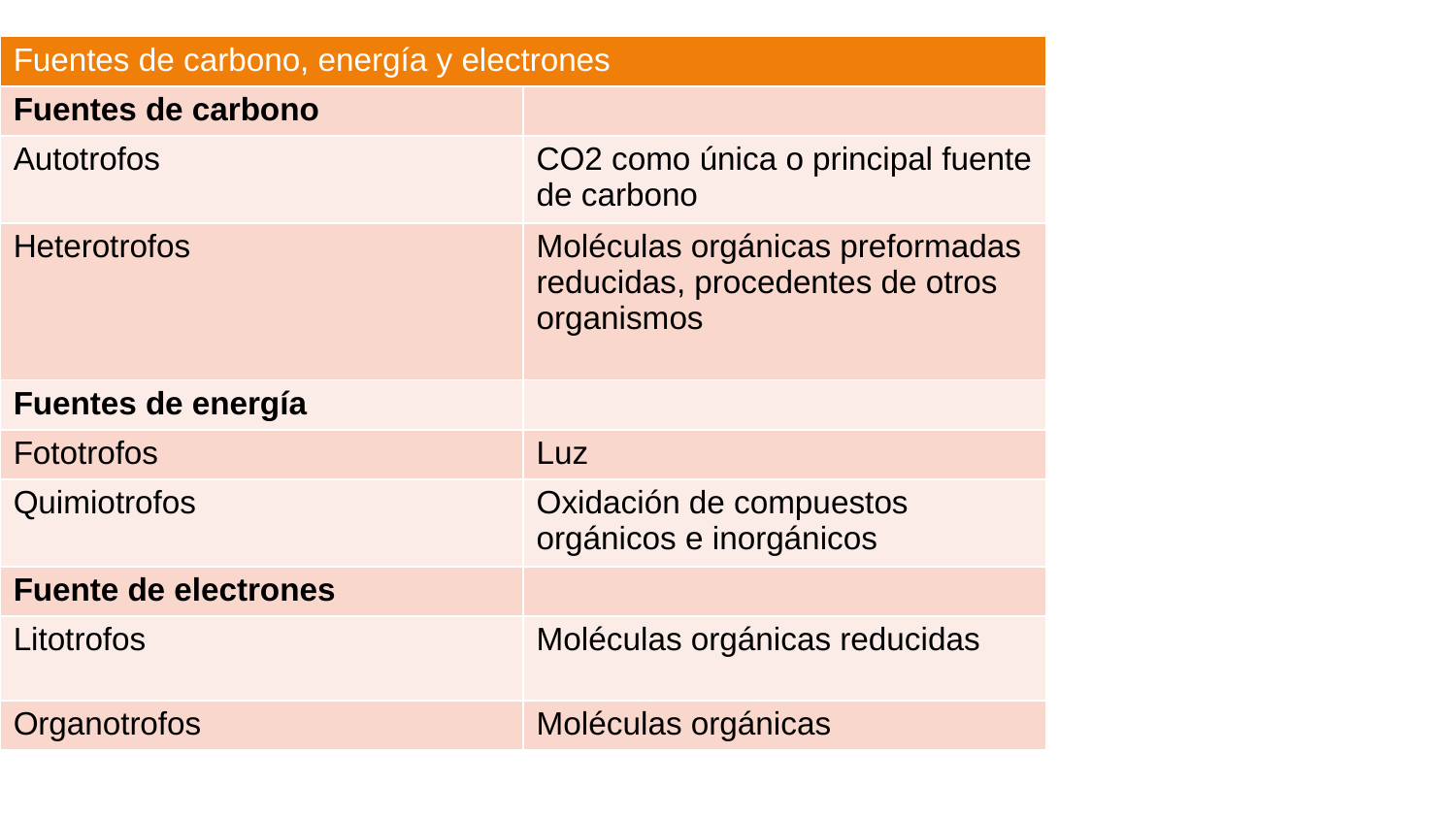

| Fuentes de carbono, energía y electrones |  |
| --- | --- |
| Fuentes de carbono |  |
| Autotrofos | CO2 como única o principal fuente de carbono |
| Heterotrofos | Moléculas orgánicas preformadas reducidas, procedentes de otros organismos |
| Fuentes de energía |  |
| Fototrofos | Luz |
| Quimiotrofos | Oxidación de compuestos orgánicos e inorgánicos |
| Fuente de electrones |  |
| Litotrofos | Moléculas orgánicas reducidas |
| Organotrofos | Moléculas orgánicas |